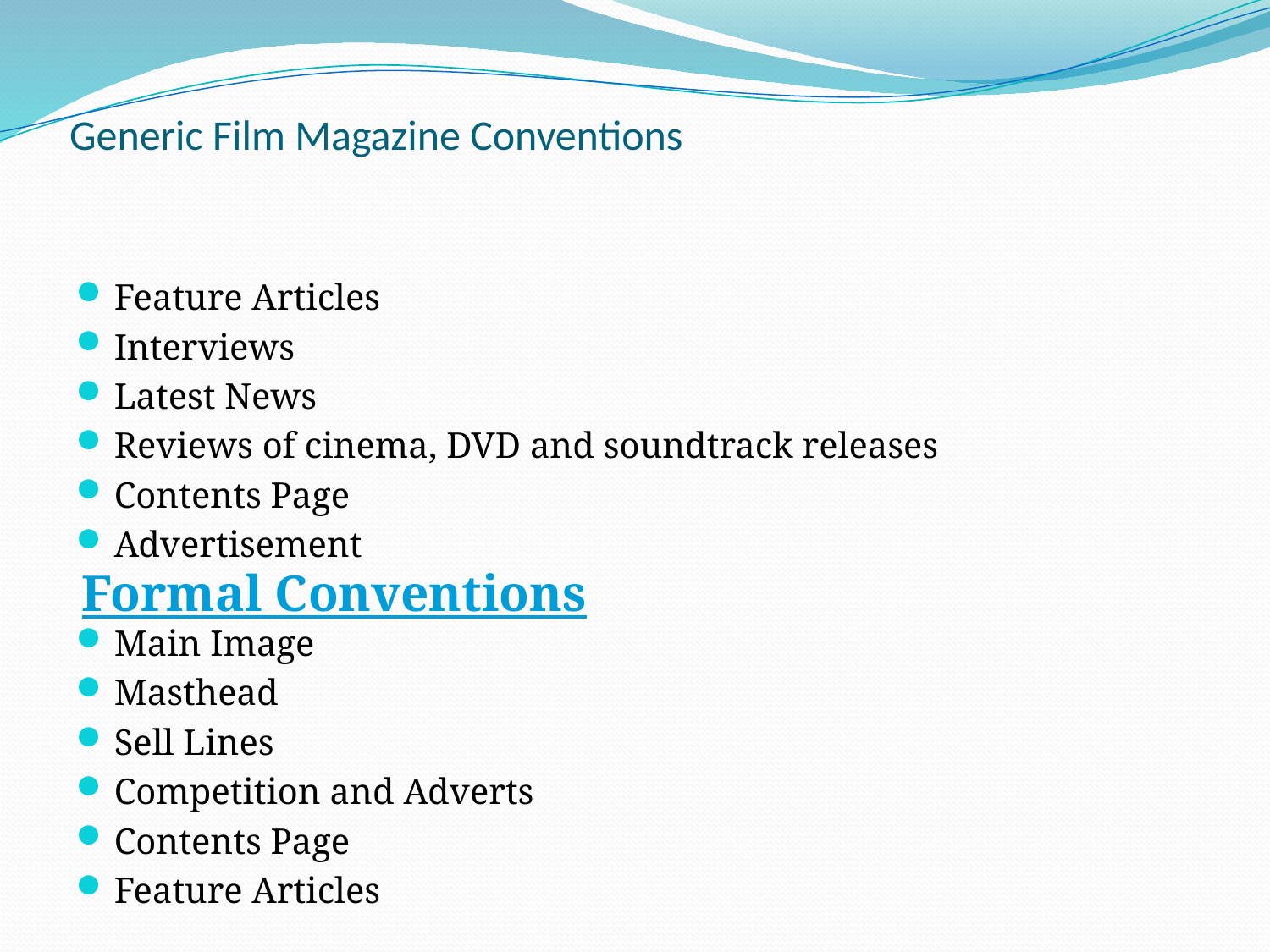

# Generic Film Magazine Conventions
Feature Articles
Interviews
Latest News
Reviews of cinema, DVD and soundtrack releases
Contents Page
Advertisement

Main Image
Masthead
Sell Lines
Competition and Adverts
Contents Page
Feature Articles

Formal Conventions